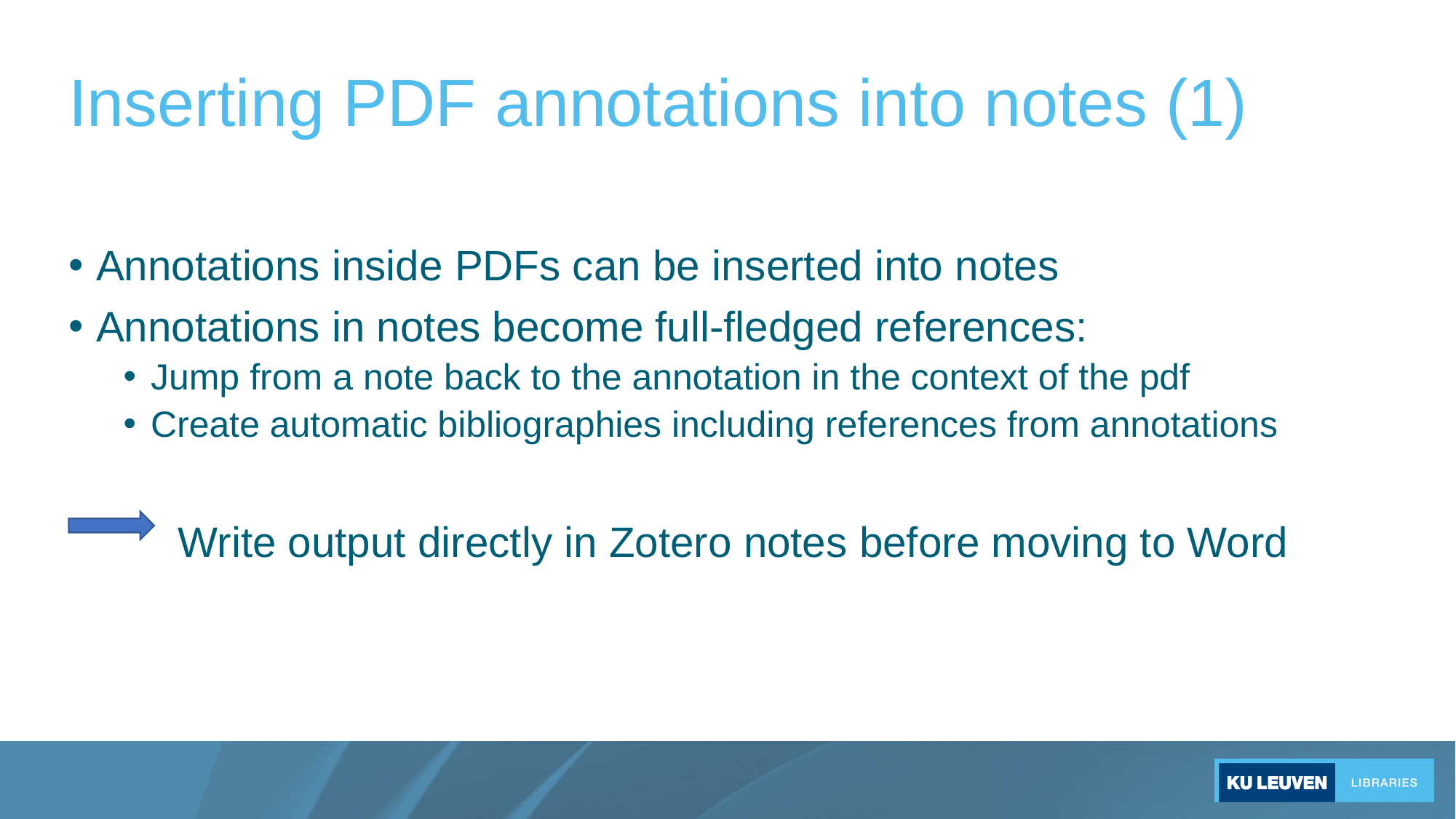

# Inserting PDF annotations into notes (1)
Annotations inside PDFs can be inserted into notes
Annotations in notes become full-fledged references:
Jump from a note back to the annotation in the context of the pdf
Create automatic bibliographies including references from annotations

	Write output directly in Zotero notes before moving to Word